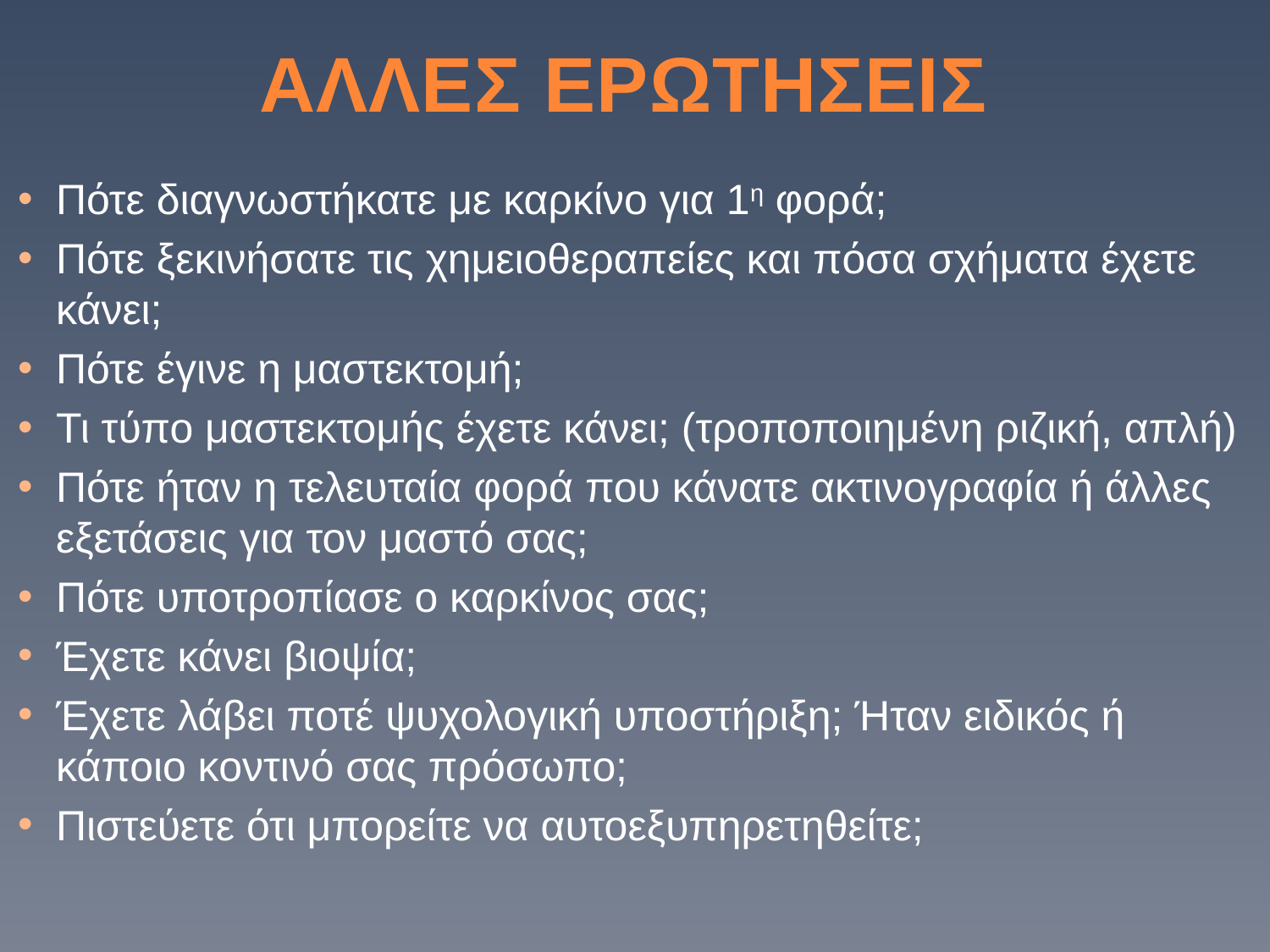

# ΑΛΛΕΣ ΕΡΩΤΗΣΕΙΣ
Πότε διαγνωστήκατε με καρκίνο για 1η φορά;
Πότε ξεκινήσατε τις χημειοθεραπείες και πόσα σχήματα έχετε κάνει;
Πότε έγινε η μαστεκτομή;
Τι τύπο μαστεκτομής έχετε κάνει; (τροποποιημένη ριζική, απλή)
Πότε ήταν η τελευταία φορά που κάνατε ακτινογραφία ή άλλες εξετάσεις για τον μαστό σας;
Πότε υποτροπίασε ο καρκίνος σας;
Έχετε κάνει βιοψία;
Έχετε λάβει ποτέ ψυχολογική υποστήριξη; Ήταν ειδικός ή κάποιο κοντινό σας πρόσωπο;
Πιστεύετε ότι μπορείτε να αυτοεξυπηρετηθείτε;